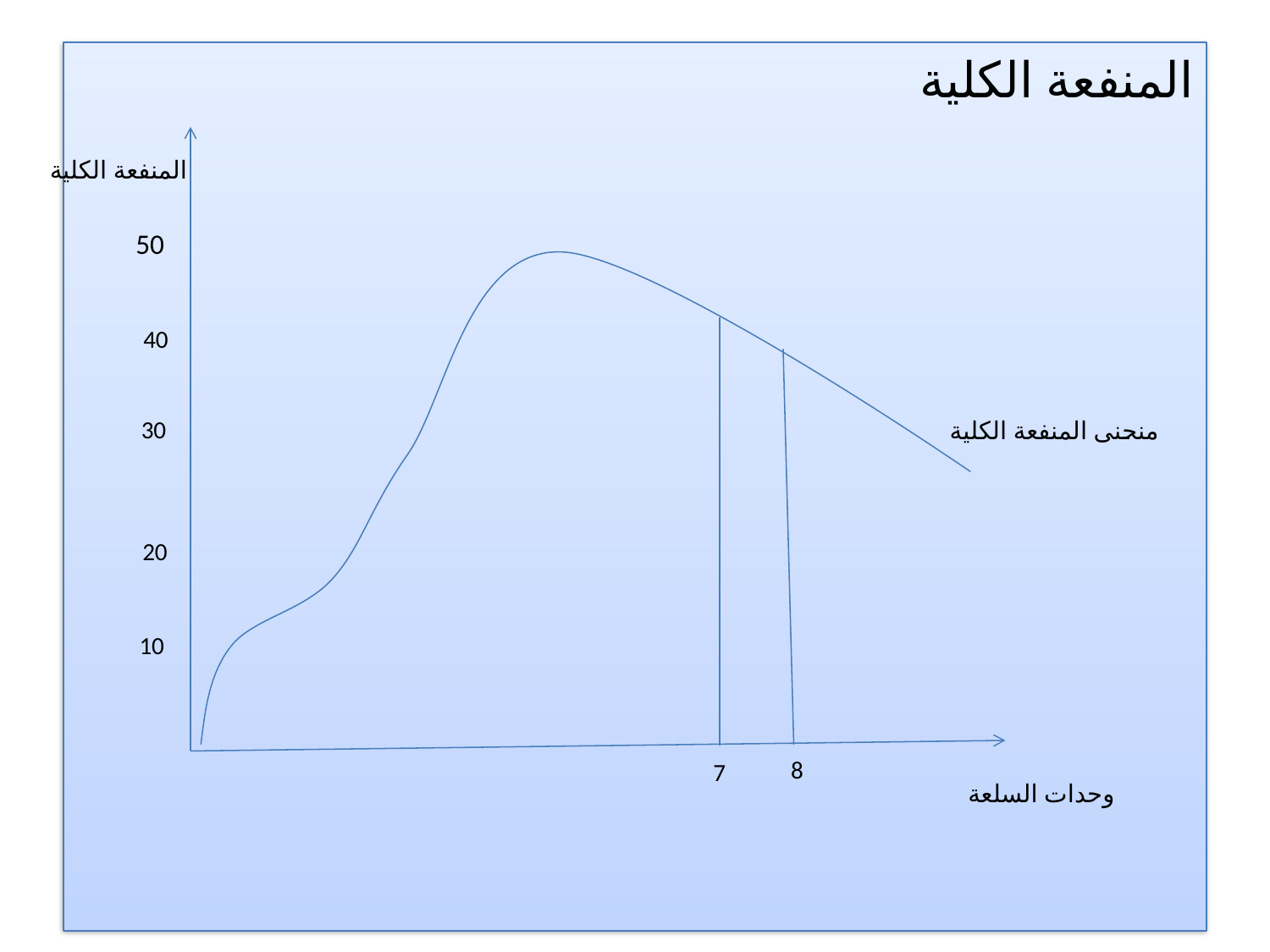

المنفعة الكلية
المنفعة الكلية
50

40
30
منحنى المنفعة الكلية
20
10
8
7
وحدات السلعة